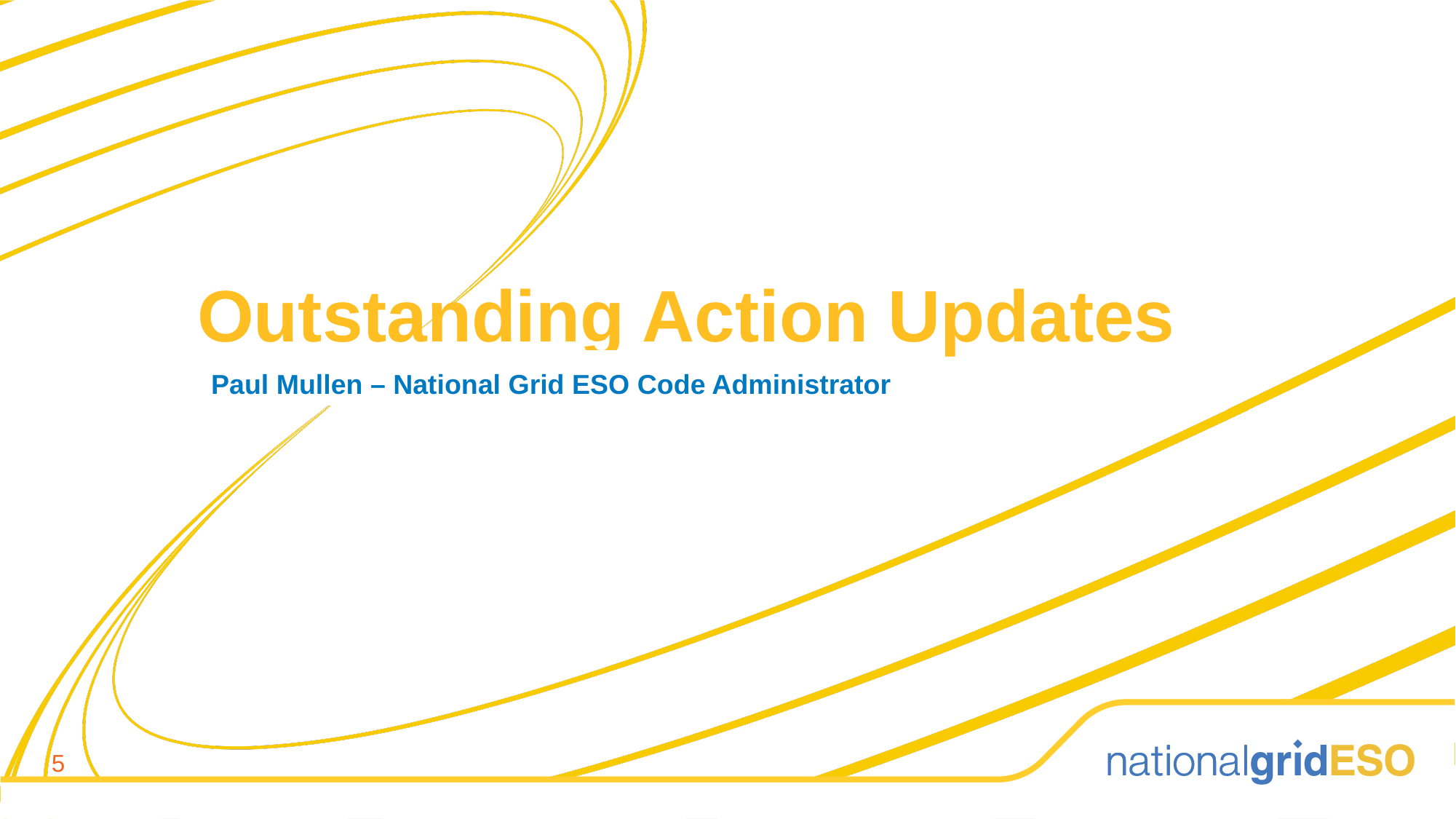

Outstanding Action Updates

Paul Mullen – National Grid ESO Code Administrator